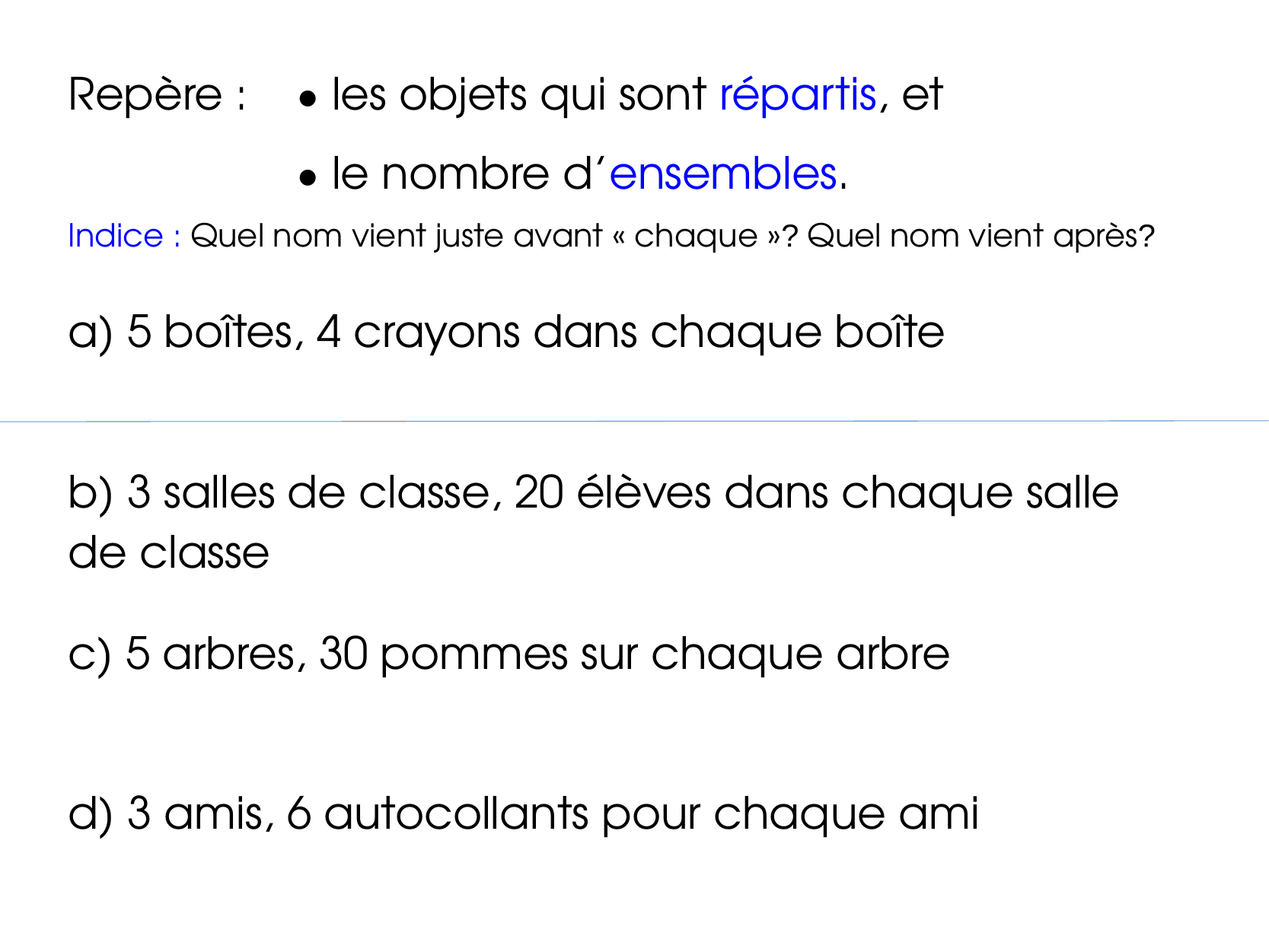

Repère :	• les objets qui sont répartis, et
		• le nombre d’ensembles.
Indice : Quel nom vient juste avant « chaque »? Quel nom vient après?
a) 5 boîtes, 4 crayons dans chaque boîte
b) 3 salles de classe, 20 élèves dans chaque salle de classe
c) 5 arbres, 30 pommes sur chaque arbre
d) 3 amis, 6 autocollants pour chaque ami